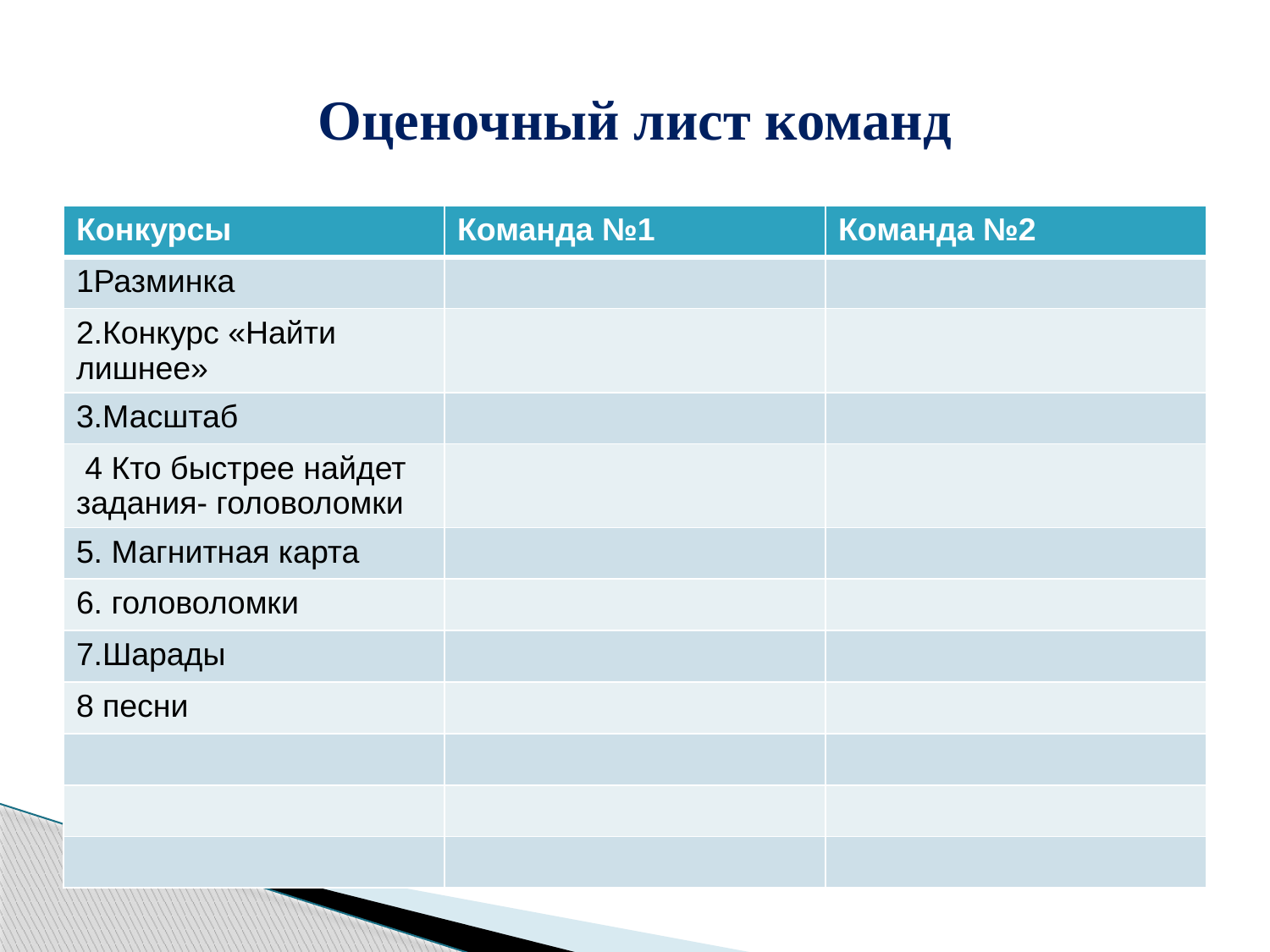

# Оценочный лист команд
| Конкурсы | Команда №1 | Команда №2 |
| --- | --- | --- |
| 1Разминка |  |  |
| 2.Конкурс «Найти лишнее» |  |  |
| 3.Масштаб |  |  |
| 4 Кто быстрее найдет задания- головоломки |  |  |
| 5. Магнитная карта |  |  |
| 6. головоломки |  |  |
| 7.Шарады |  |  |
| 8 песни |  |  |
|  |  |  |
|  |  |  |
|  |  |  |